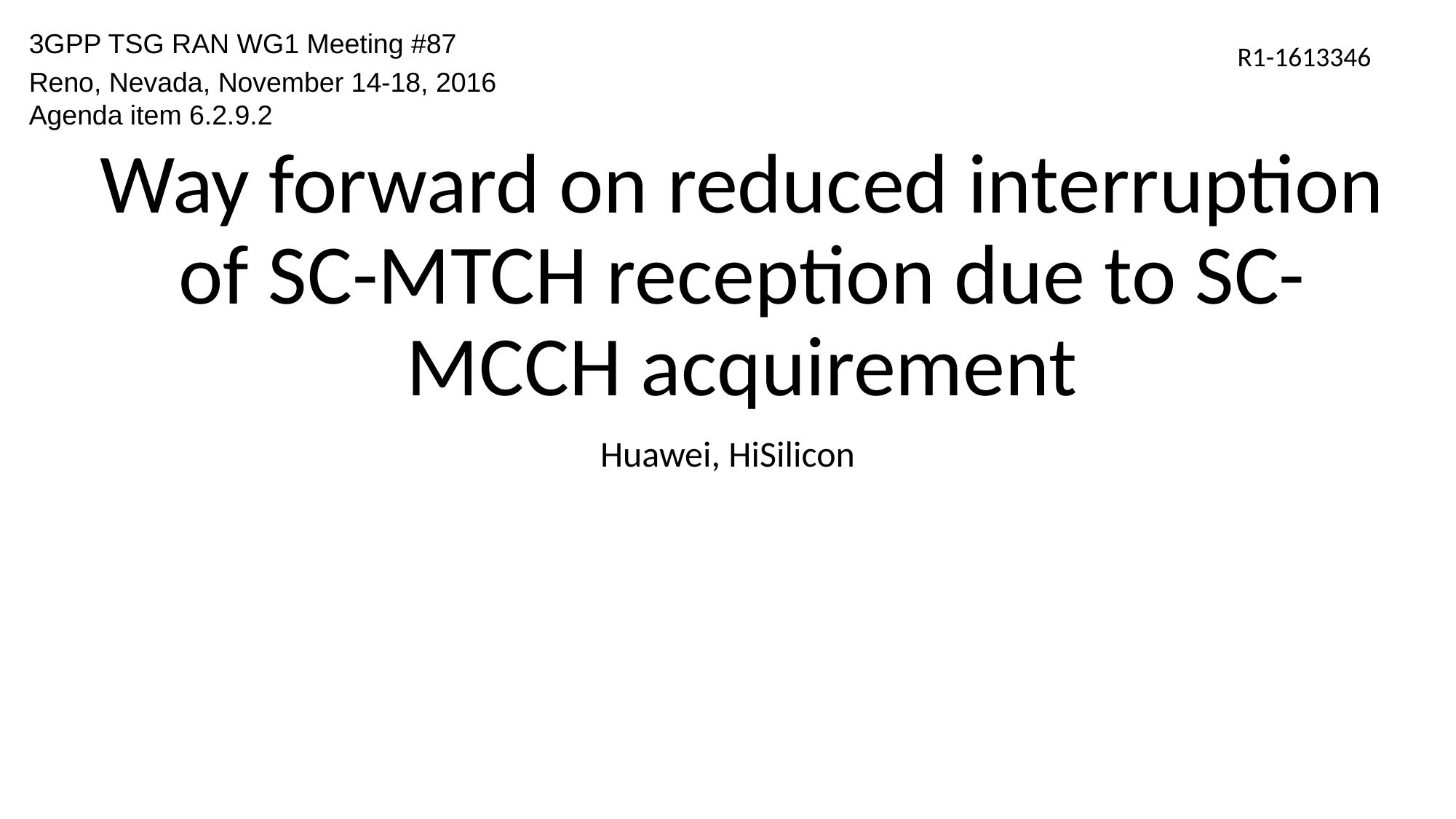

3GPP TSG RAN WG1 Meeting #87
Reno, Nevada, November 14-18, 2016
Agenda item 6.2.9.2
R1-1613346
# Way forward on reduced interruption of SC-MTCH reception due to SC-MCCH acquirement
Huawei, HiSilicon